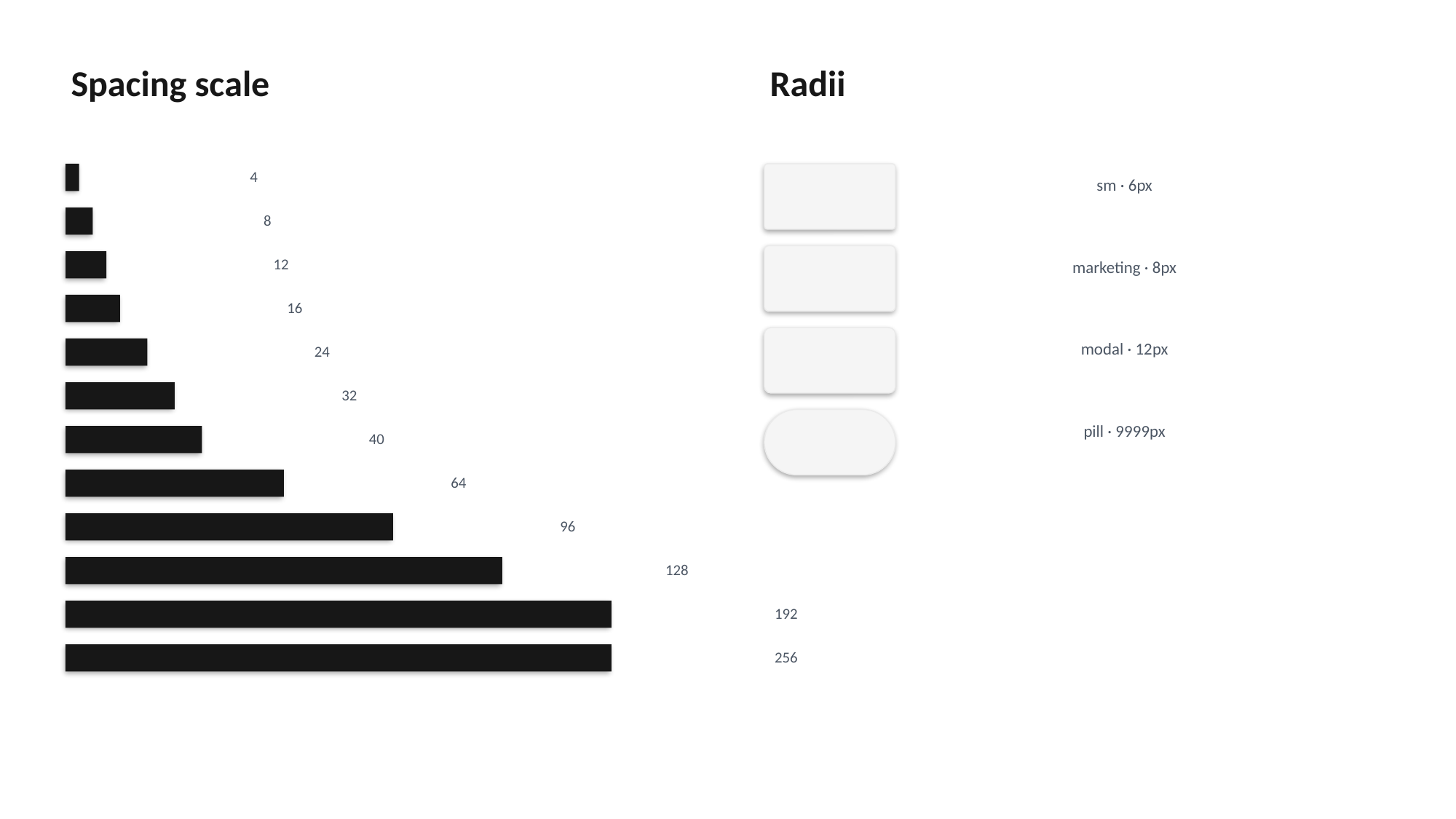

Spacing scale
Radii
4

sm · 6px
8

12

marketing · 8px
16

modal · 12px
24

32

pill · 9999px
40

64

96

128

192

256